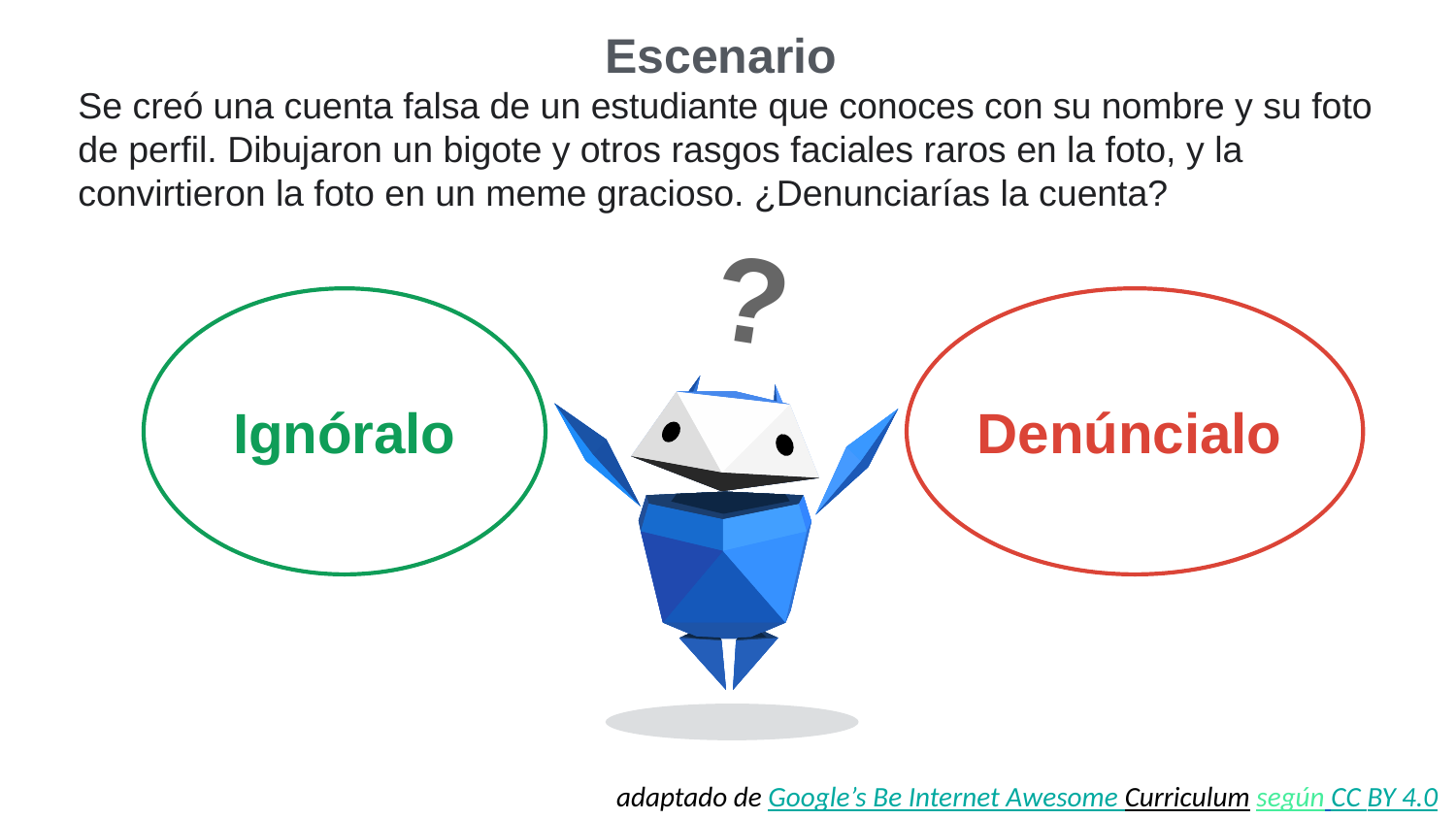

Escenario
Se creó una cuenta falsa de un estudiante que conoces con su nombre y su foto de perfil. Dibujaron un bigote y otros rasgos faciales raros en la foto, y la convirtieron la foto en un meme gracioso. ¿Denunciarías la cuenta?
?

Ignóralo

Denúncialo

adaptado de Google’s Be Internet Awesome Curriculum según CC BY 4.0